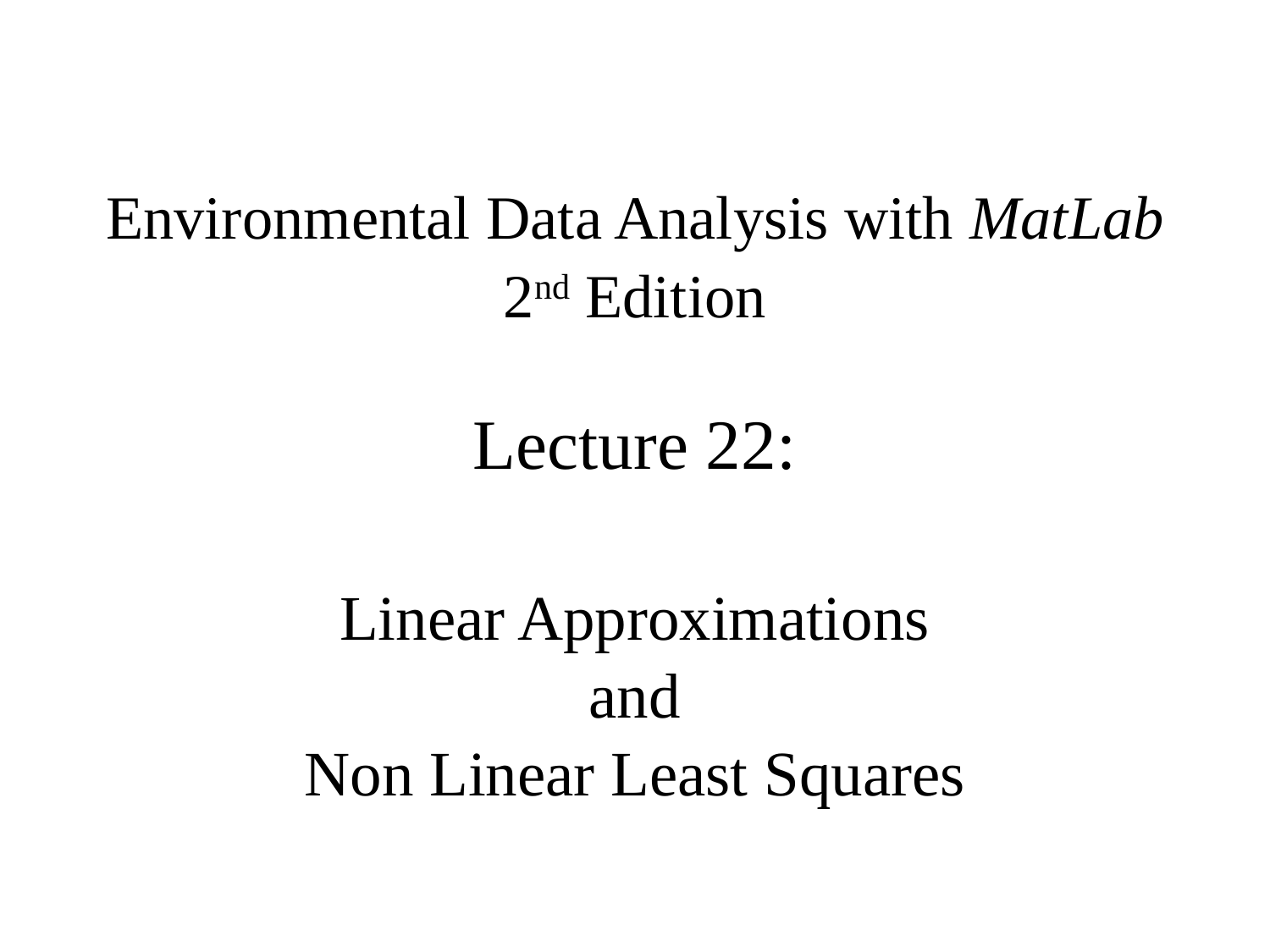

Environmental Data Analysis with MatLab
2nd Edition
Lecture 22:

Linear Approximations
and
Non Linear Least Squares